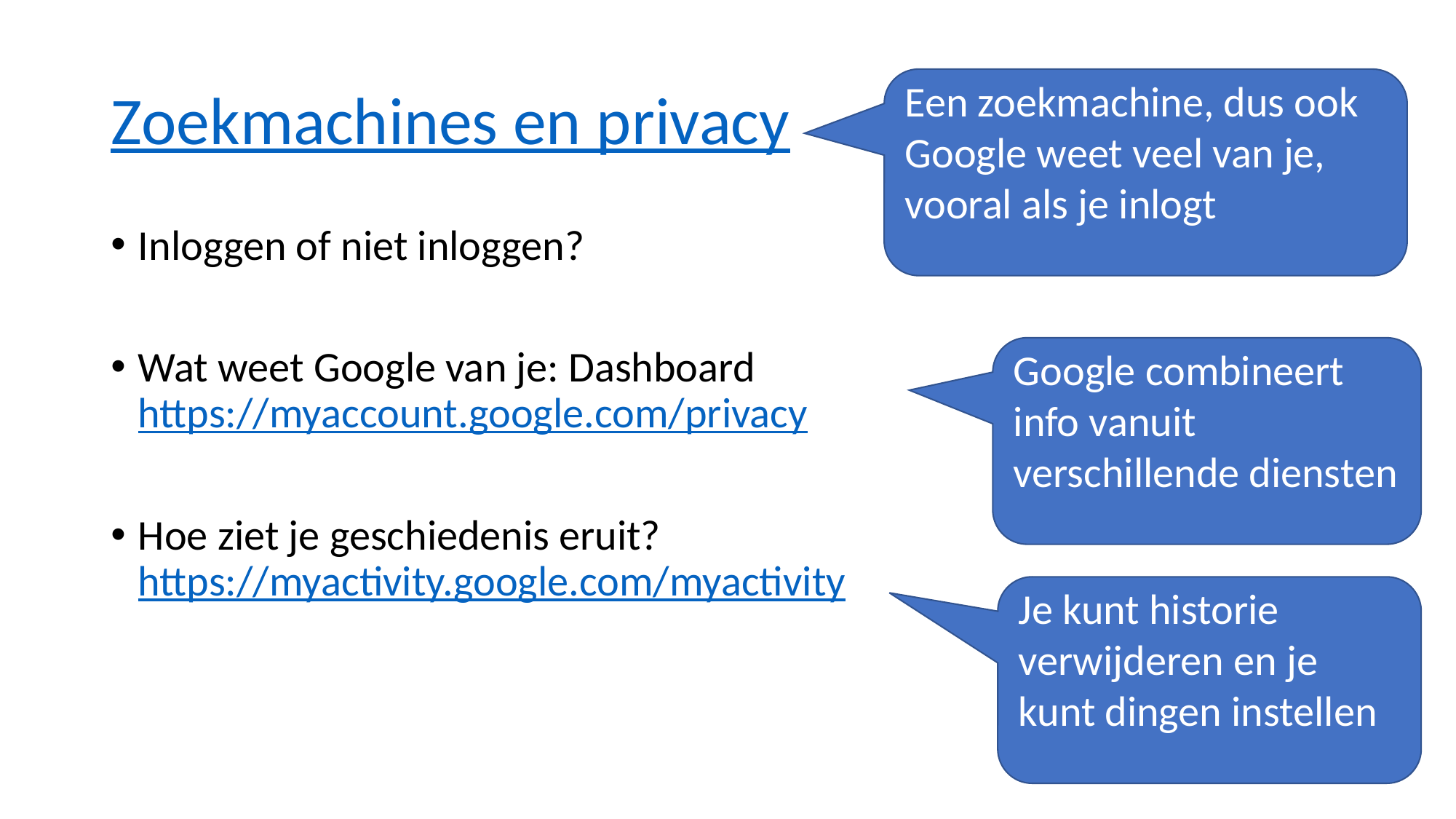

# Zoekmachines en privacy
Een zoekmachine, dus ook Google weet veel van je, vooral als je inlogt

Inloggen of niet inloggen?

Wat weet Google van je: Dashboard https://myaccount.google.com/privacy

Hoe ziet je geschiedenis eruit? https://myactivity.google.com/myactivity
Google combineert info vanuit verschillende diensten

Je kunt historie verwijderen en je kunt dingen instellen